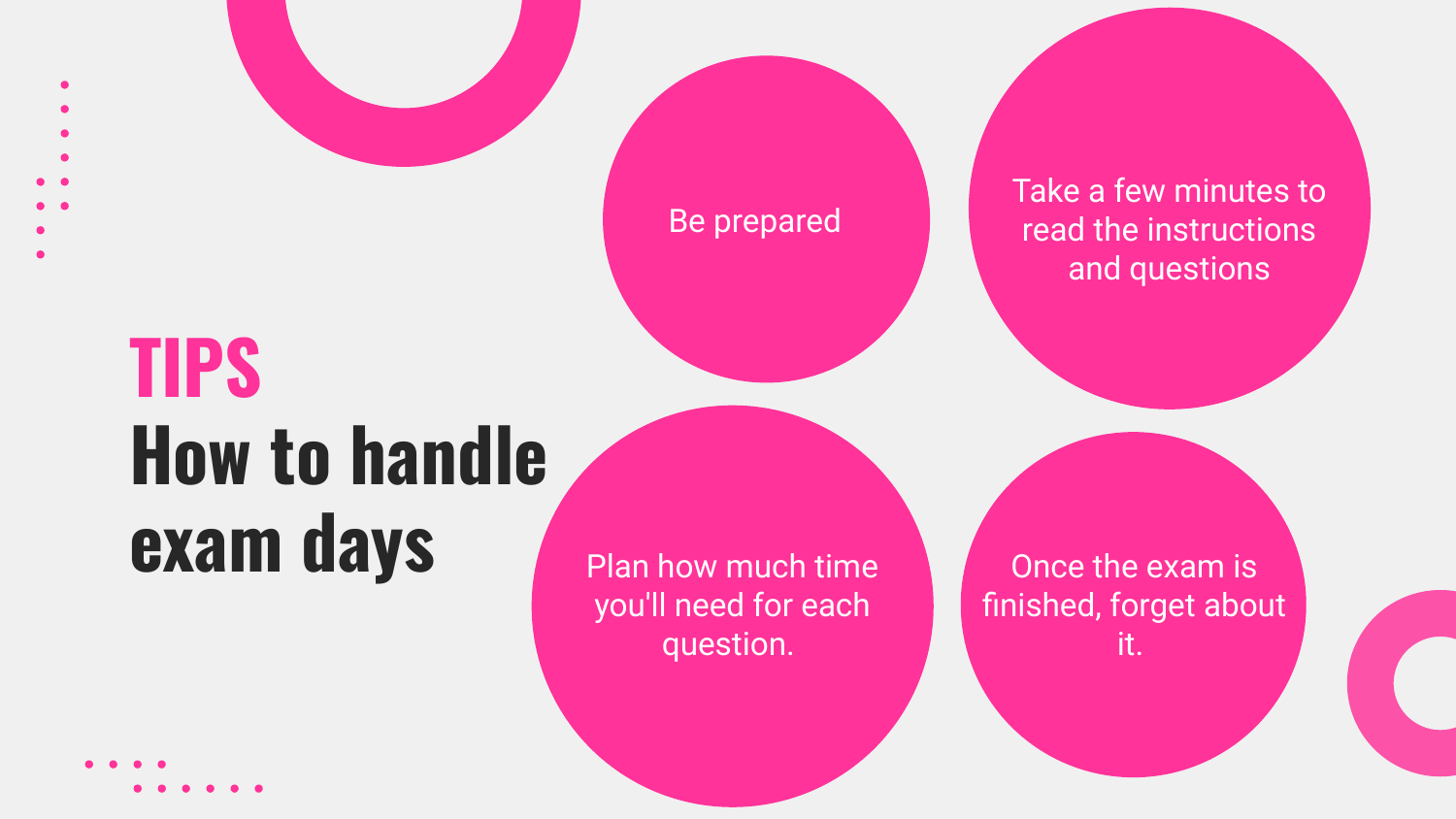

Be prepared
Take a few minutes to read the instructions and questions
# TIPS How to handle exam days

Plan how much time you'll need for each question.
Once the exam is finished, forget about it.